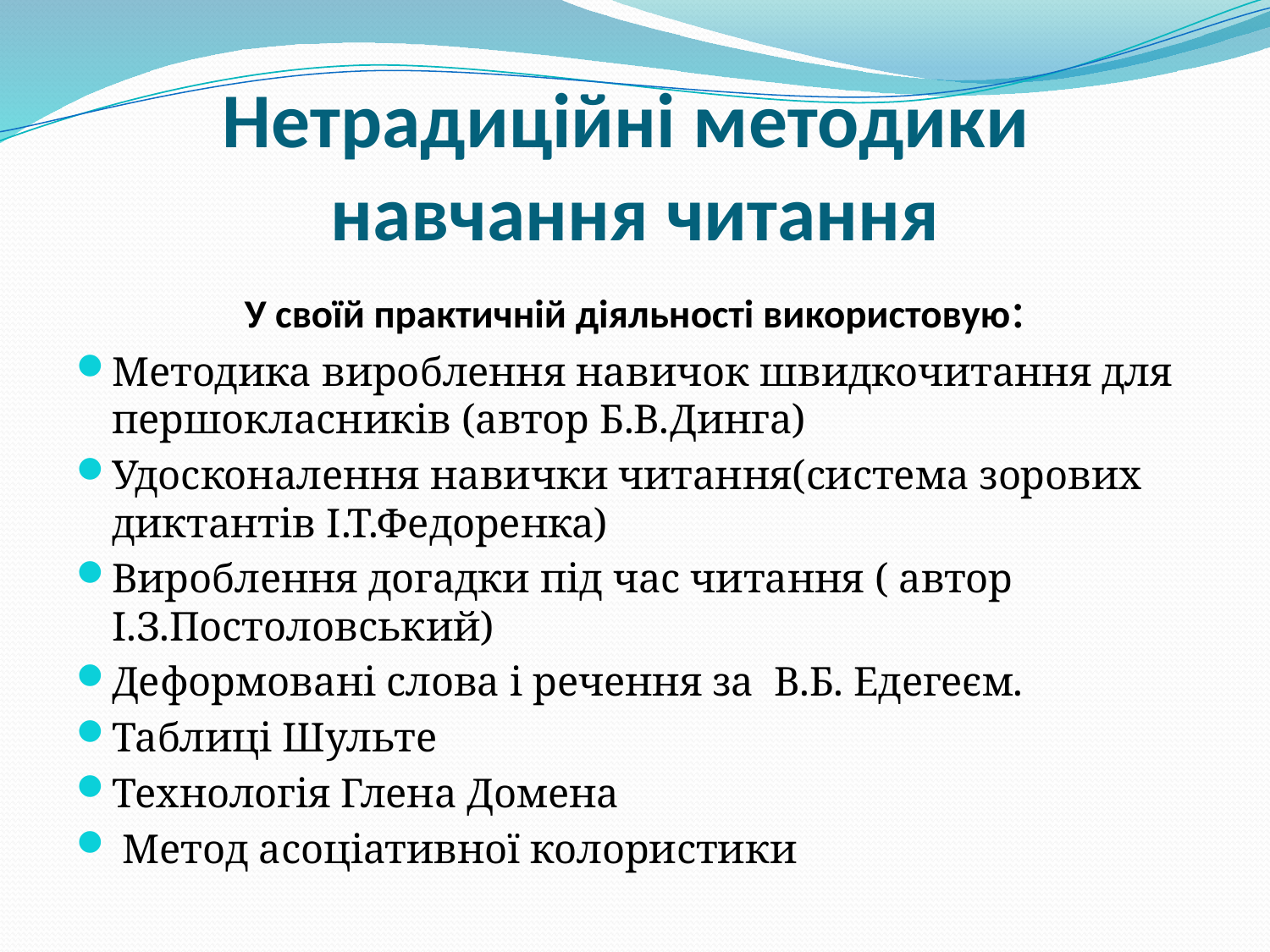

# Нетрадиційні методики навчання читання
У своїй практичній діяльності використовую:
Методика вироблення навичок швидкочитання для першокласників (автор Б.В.Динга)
Удосконалення навички читання(система зорових диктантів І.Т.Федоренка)
Вироблення догадки під час читання ( автор І.З.Постоловський)
Деформовані слова і речення за  В.Б. Едегеєм.
Таблиці Шульте
Технологія Глена Домена
 Метод асоціативної колористики